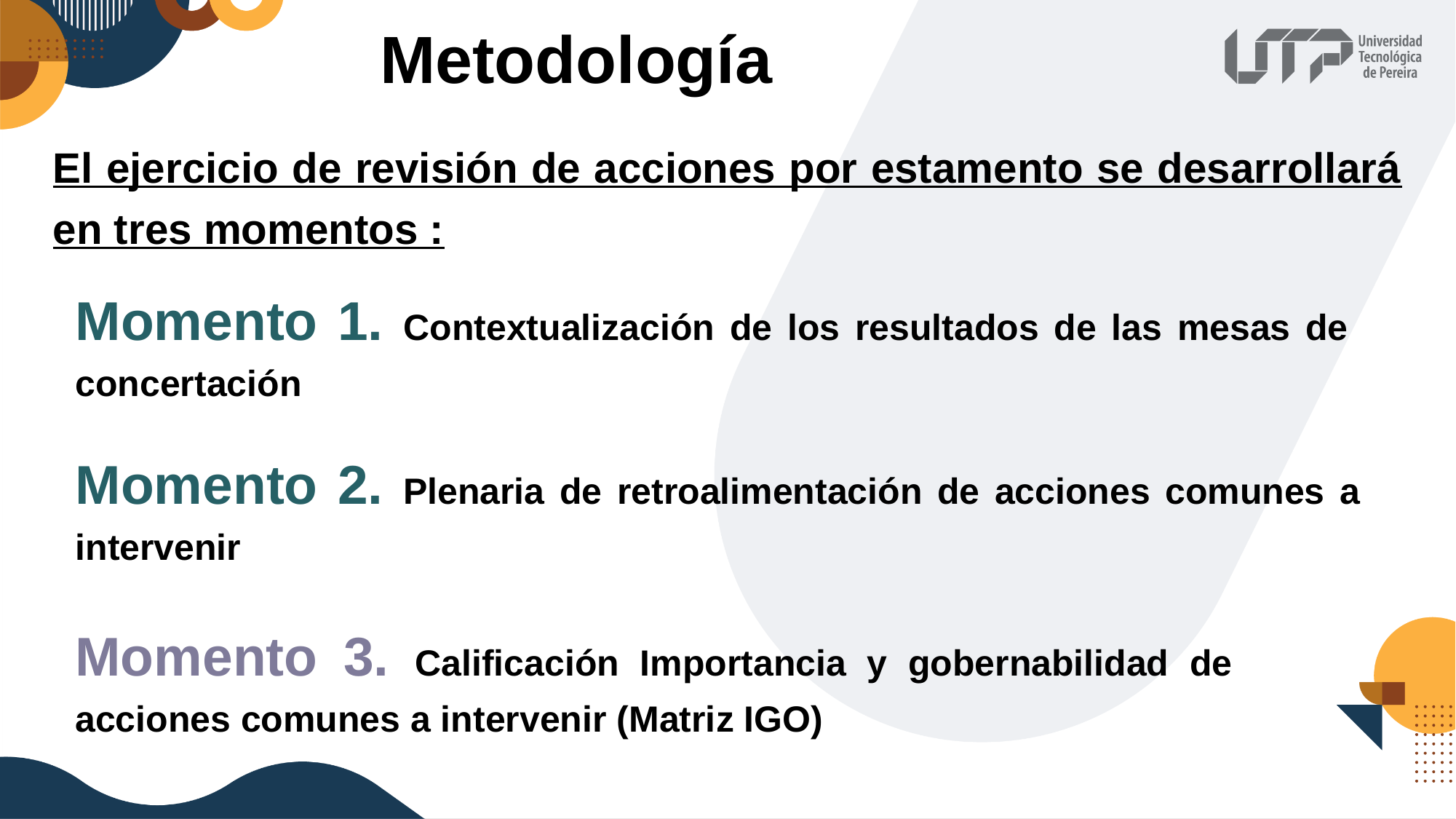

Metodología
El ejercicio de revisión de acciones por estamento se desarrollará en tres momentos :

Momento 1. Contextualización de los resultados de las mesas de concertación
Momento 2. Plenaria de retroalimentación de acciones comunes a intervenir
Momento 3. Calificación Importancia y gobernabilidad de acciones comunes a intervenir (Matriz IGO)